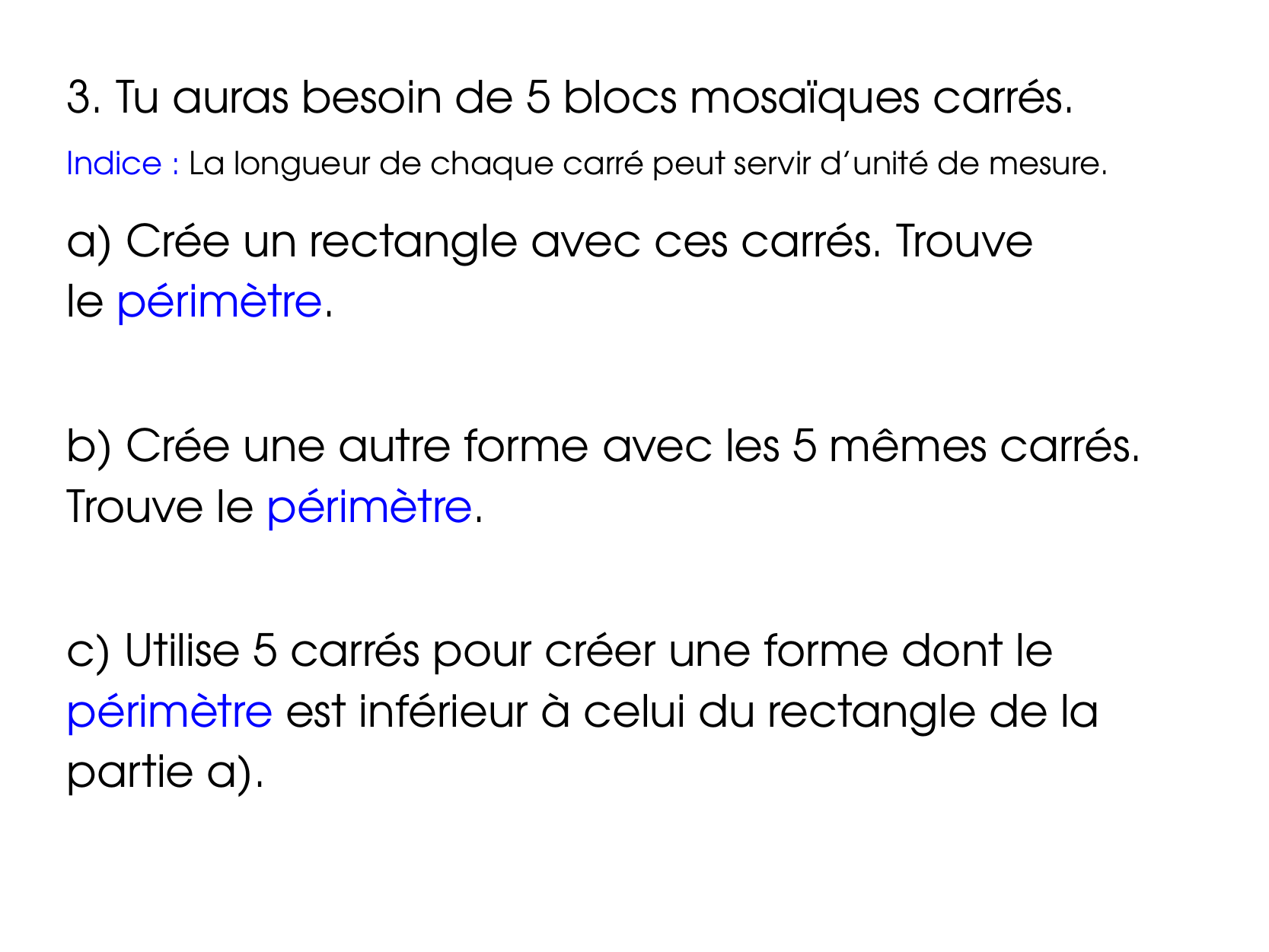

3. Tu auras besoin de 5 blocs mosaïques carrés.
Indice : La longueur de chaque carré peut servir d’unité de mesure.
a) Crée un rectangle avec ces carrés. Trouve
le périmètre.
b) Crée une autre forme avec les 5 mêmes carrés. Trouve le périmètre.
c) Utilise 5 carrés pour créer une forme dont le périmètre est inférieur à celui du rectangle de la partie a).